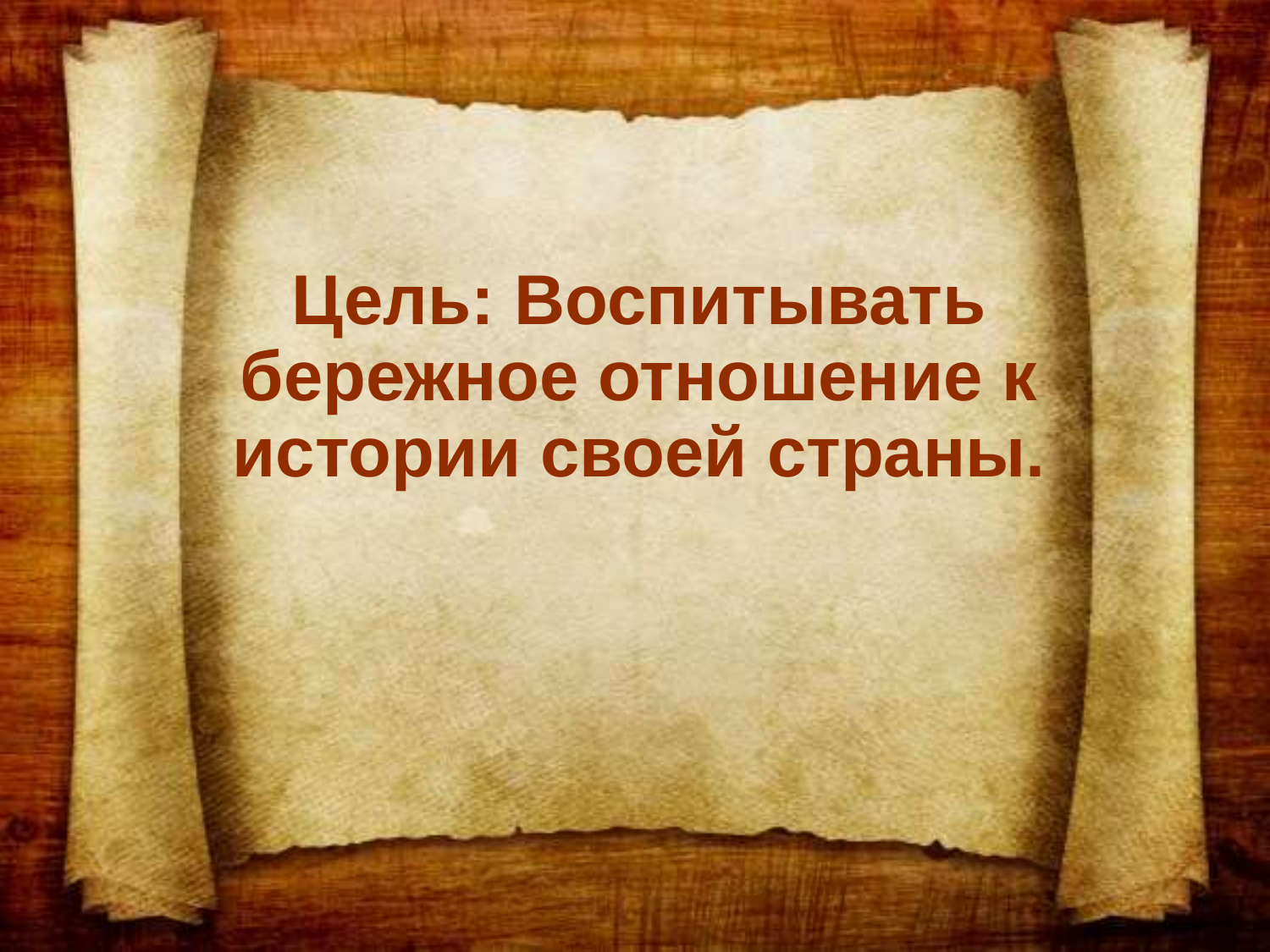

# Цель: Воспитывать бережное отношение к истории своей страны.